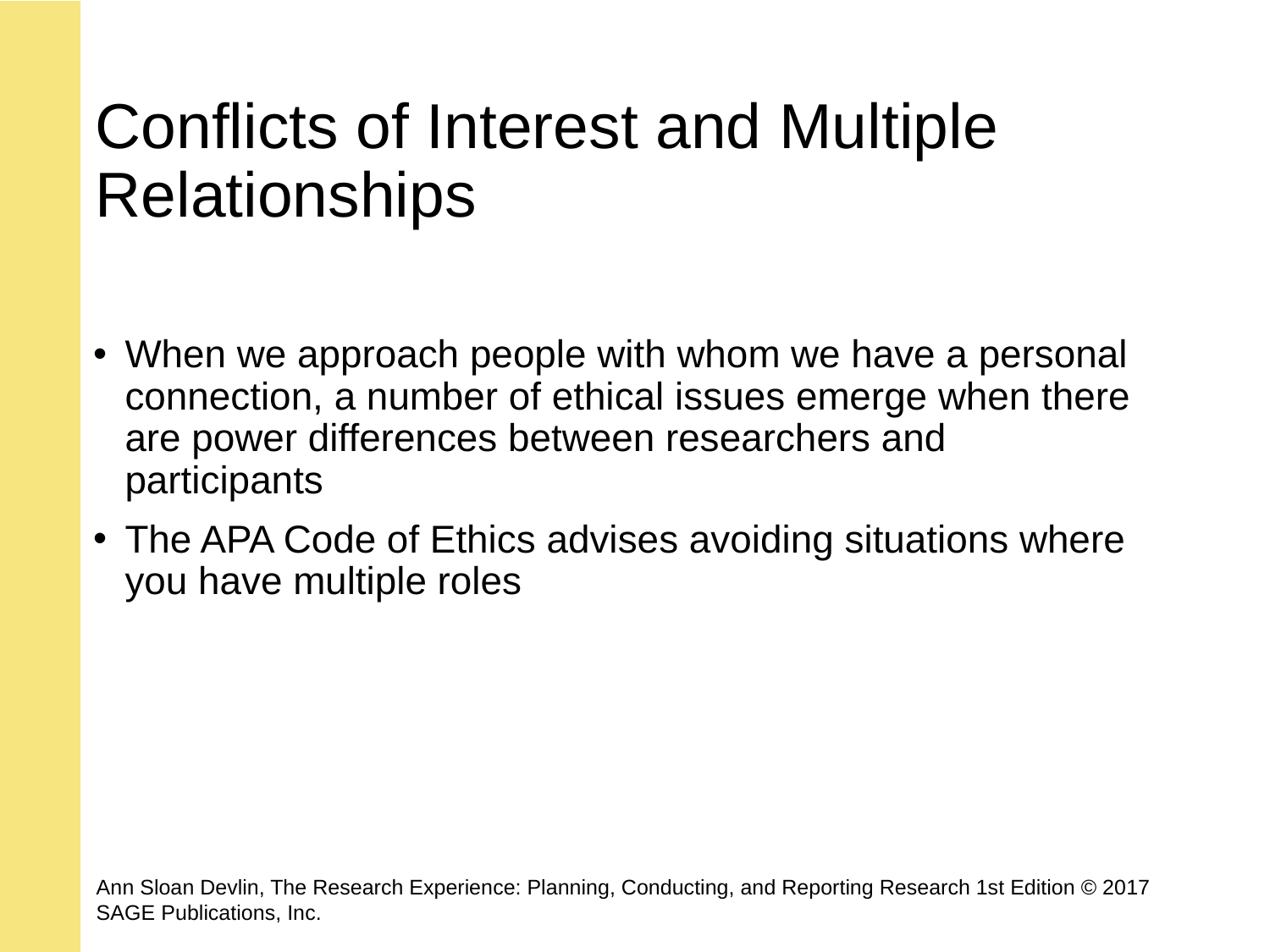

# Conflicts of Interest and Multiple Relationships
When we approach people with whom we have a personal connection, a number of ethical issues emerge when there are power differences between researchers and participants
The APA Code of Ethics advises avoiding situations where you have multiple roles